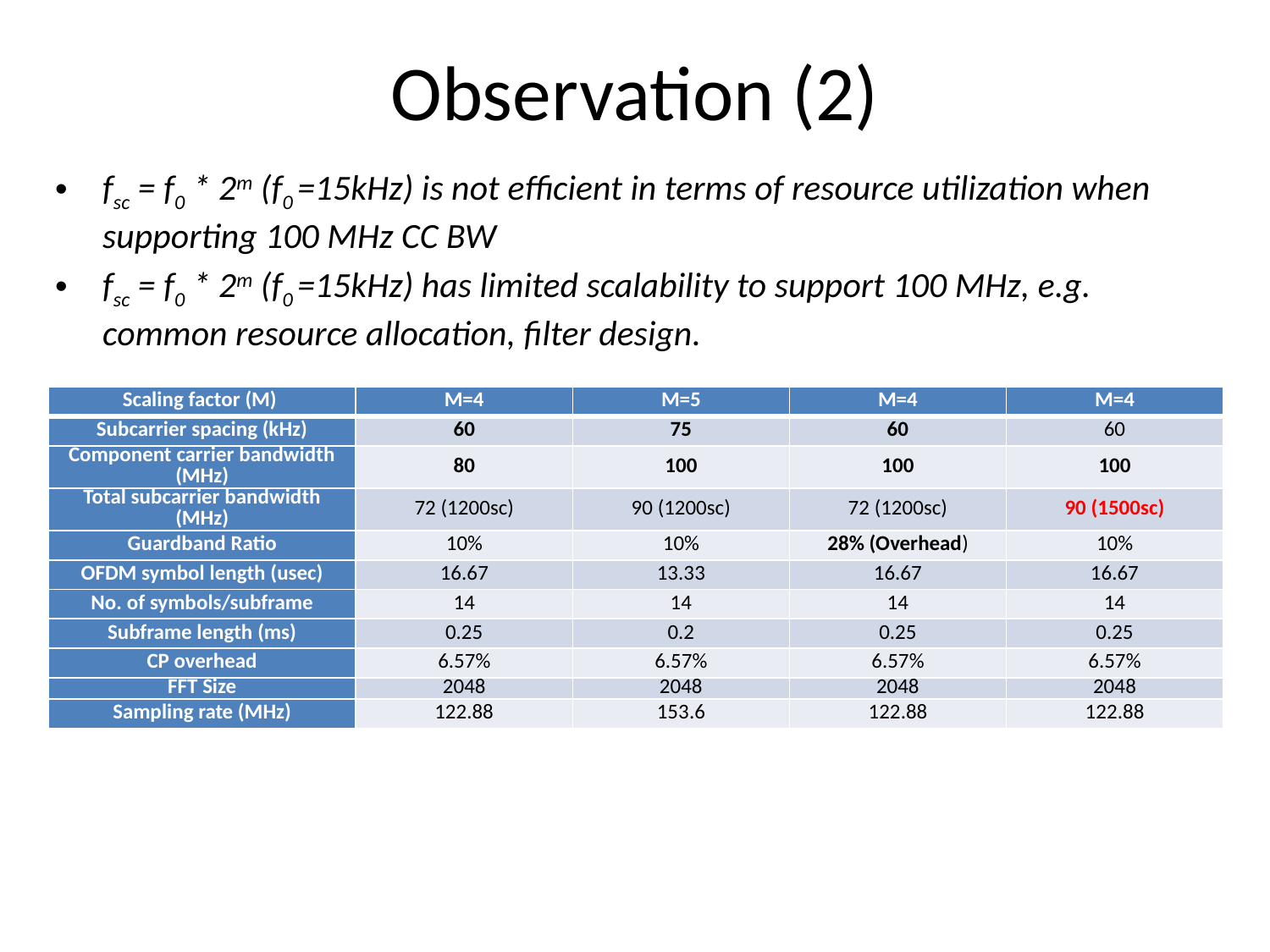

# Observation (2)
fsc = f0 * 2m (f0 =15kHz) is not efficient in terms of resource utilization when supporting 100 MHz CC BW
fsc = f0 * 2m (f0 =15kHz) has limited scalability to support 100 MHz, e.g. common resource allocation, filter design.

| Scaling factor (M) | M=4 | M=5 | M=4 | M=4 |
| --- | --- | --- | --- | --- |
| Subcarrier spacing (kHz) | 60 | 75 | 60 | 60 |
| Component carrier bandwidth (MHz) | 80 | 100 | 100 | 100 |
| Total subcarrier bandwidth (MHz) | 72 (1200sc) | 90 (1200sc) | 72 (1200sc) | 90 (1500sc) |
| Guardband Ratio | 10% | 10% | 28% (Overhead) | 10% |
| OFDM symbol length (usec) | 16.67 | 13.33 | 16.67 | 16.67 |
| No. of symbols/subframe | 14 | 14 | 14 | 14 |
| Subframe length (ms) | 0.25 | 0.2 | 0.25 | 0.25 |
| CP overhead | 6.57% | 6.57% | 6.57% | 6.57% |
| FFT Size | 2048 | 2048 | 2048 | 2048 |
| Sampling rate (MHz) | 122.88 | 153.6 | 122.88 | 122.88 |